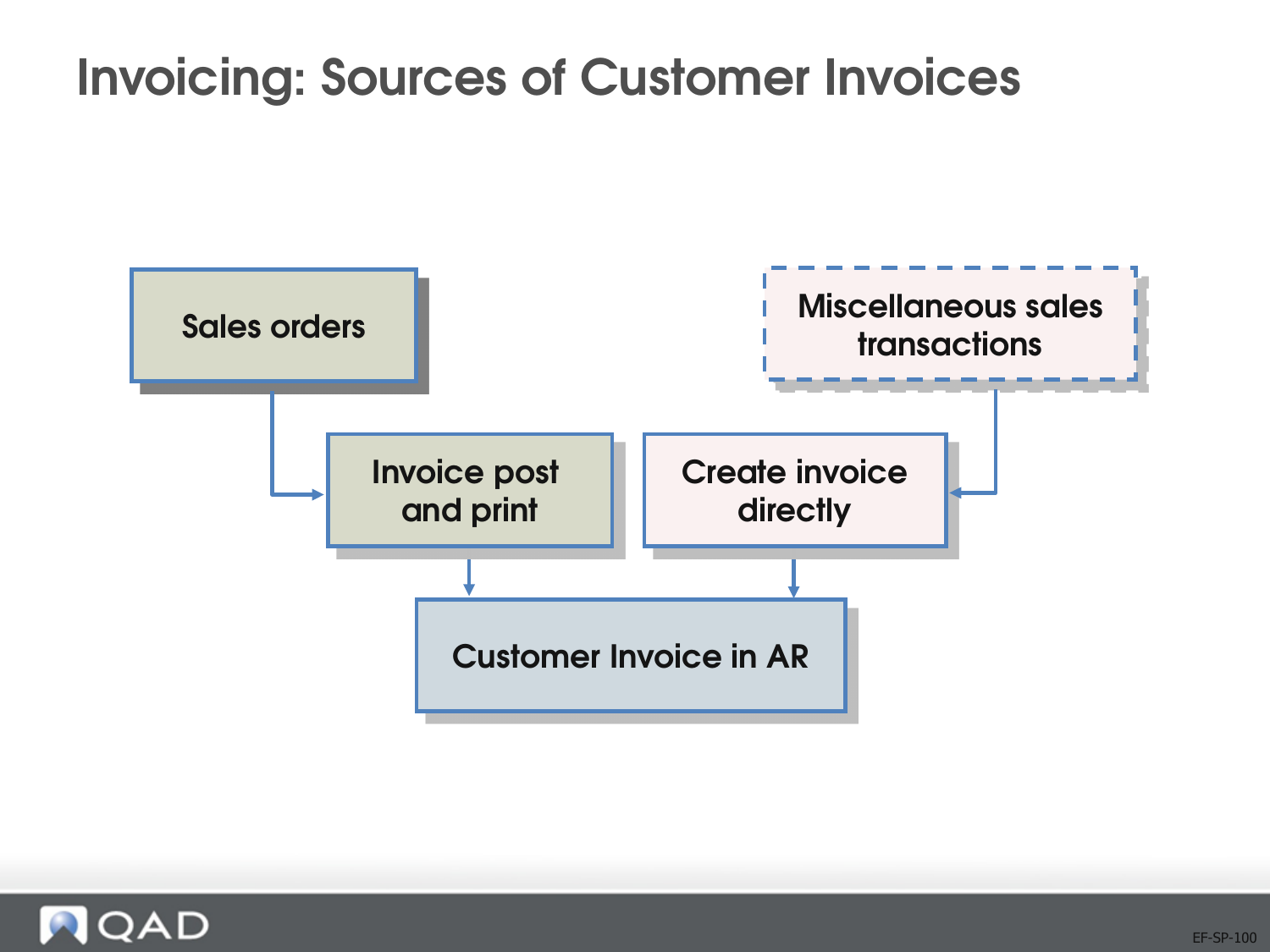

# Invoicing: Sources of Customer Invoices
Miscellaneous sales transactions
Sales orders

Invoice post
and print
Create invoice directly
Customer Invoice in AR
EF-SP-100